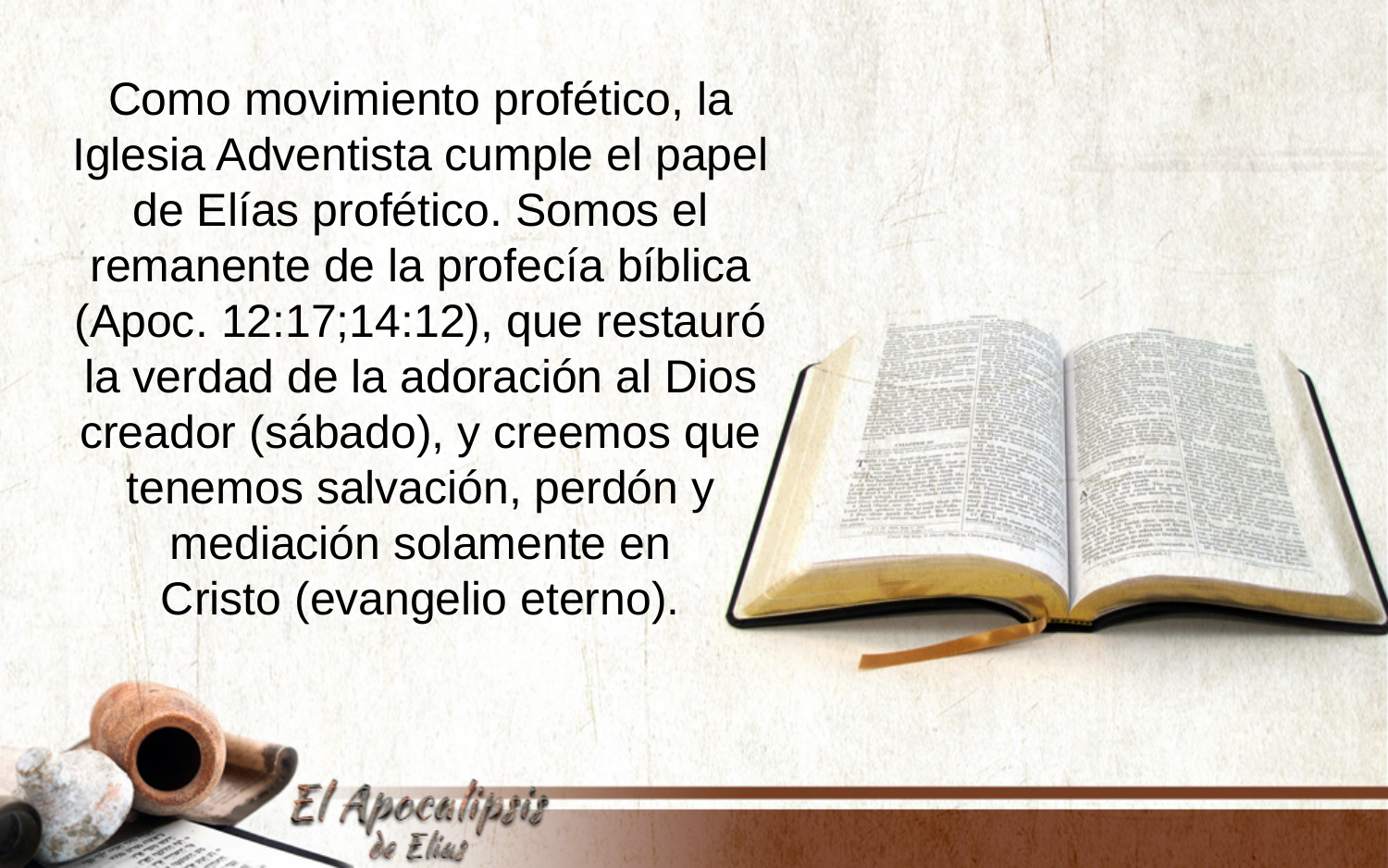

Como movimiento profético, la Iglesia Adventista cumple el papel de Elías profético. Somos el remanente de la profecía bíblica (Apoc. 12:17;14:12), que restauró la verdad de la adoración al Dios creador (sábado), y creemos que tenemos salvación, perdón y mediación solamente en
Cristo (evangelio eterno).